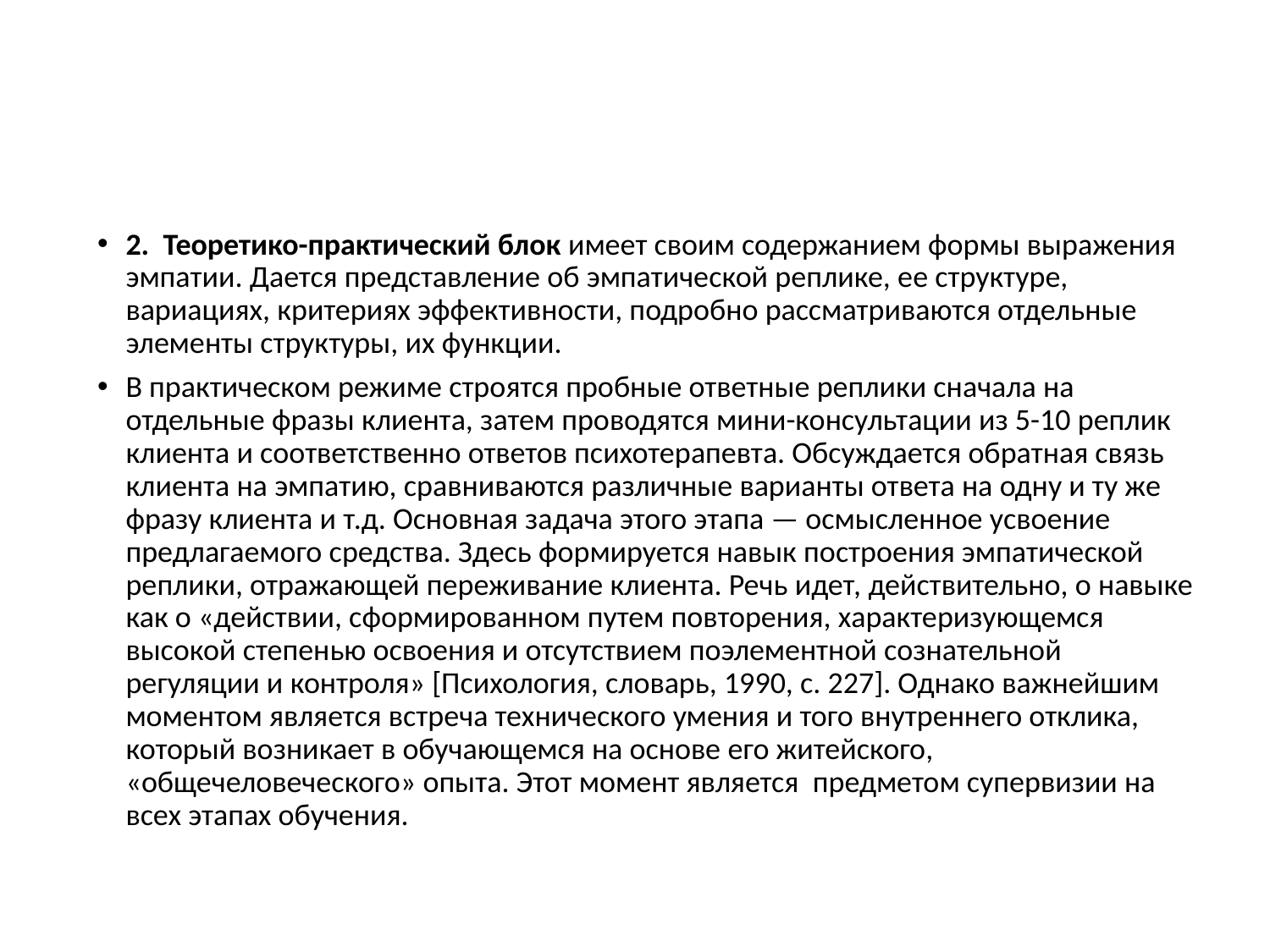

#
2.  Теоретико-практический блок имеет своим содержанием формы выражения эмпатии. Дается представление об эмпатической реплике, ее структуре, вариациях, критериях эффективности, подробно рассматриваются отдельные элементы структуры, их функции.
В практическом режиме строятся пробные ответные реплики сначала на отдельные фразы клиента, затем проводятся мини-консультации из 5-10 реплик клиента и соответственно ответов психотерапевта. Обсуждается обратная связь клиента на эмпатию, сравниваются различные варианты ответа на одну и ту же фразу клиента и т.д. Основная задача этого этапа — осмысленное усвоение предлагаемого средства. Здесь формируется навык построения эмпатической реплики, отражающей переживание клиента. Речь идет, действительно, о навыке как о «действии, сформированном путем повторения, характеризующемся высокой степенью освоения и отсутствием поэлементной сознательной  регуляции и контроля» [Психология, словарь, 1990, с. 227]. Однако важнейшим моментом является встреча технического умения и того внутреннего отклика, который возникает в обучающемся на основе его житейского, «общечеловеческого» опыта. Этот момент является  предметом супервизии на всех этапах обучения.